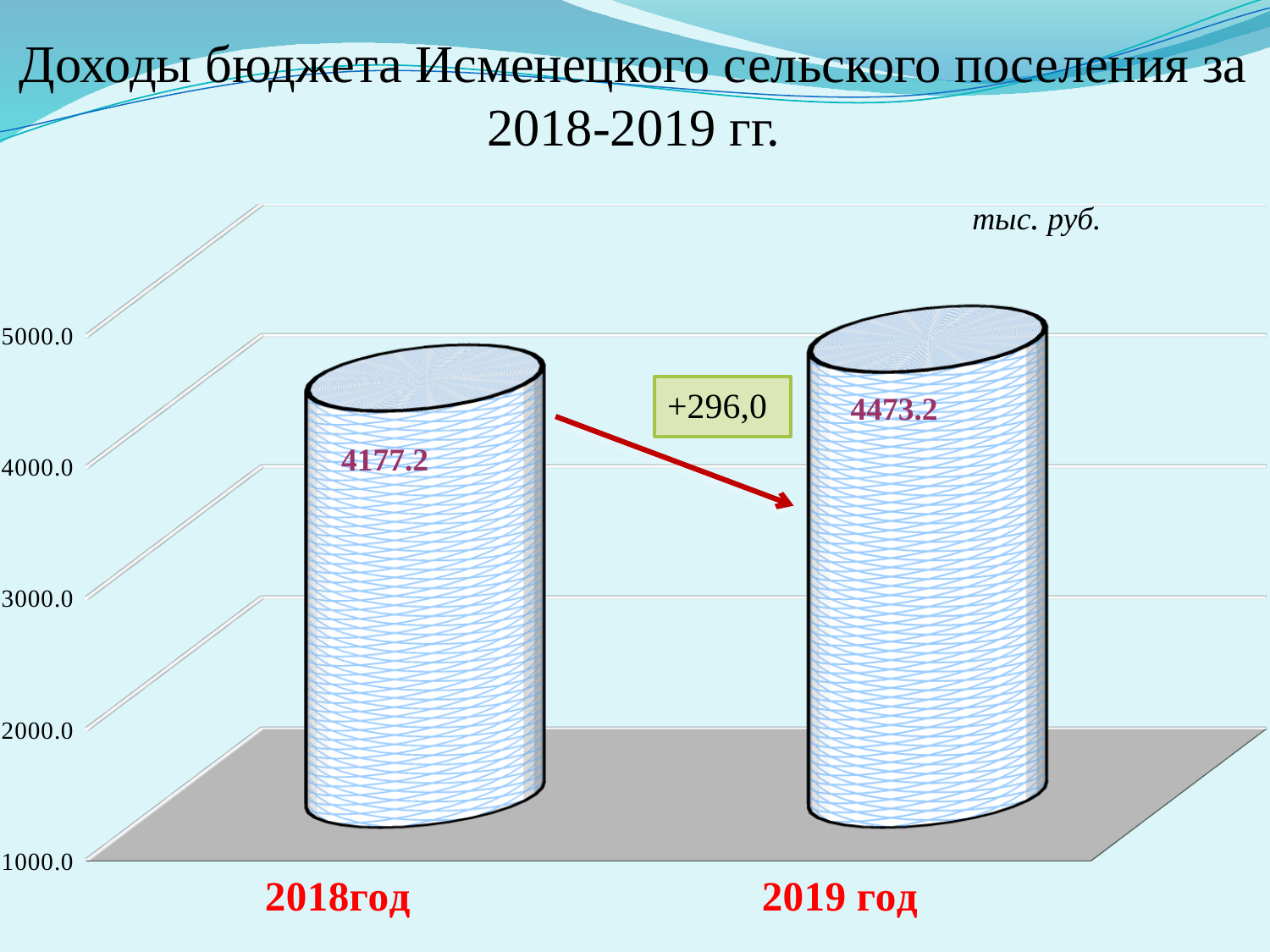

# Доходы бюджета Исменецкого сельского поселения за 2018-2019 гг.

[unsupported chart]

тыс. руб.
+296,0